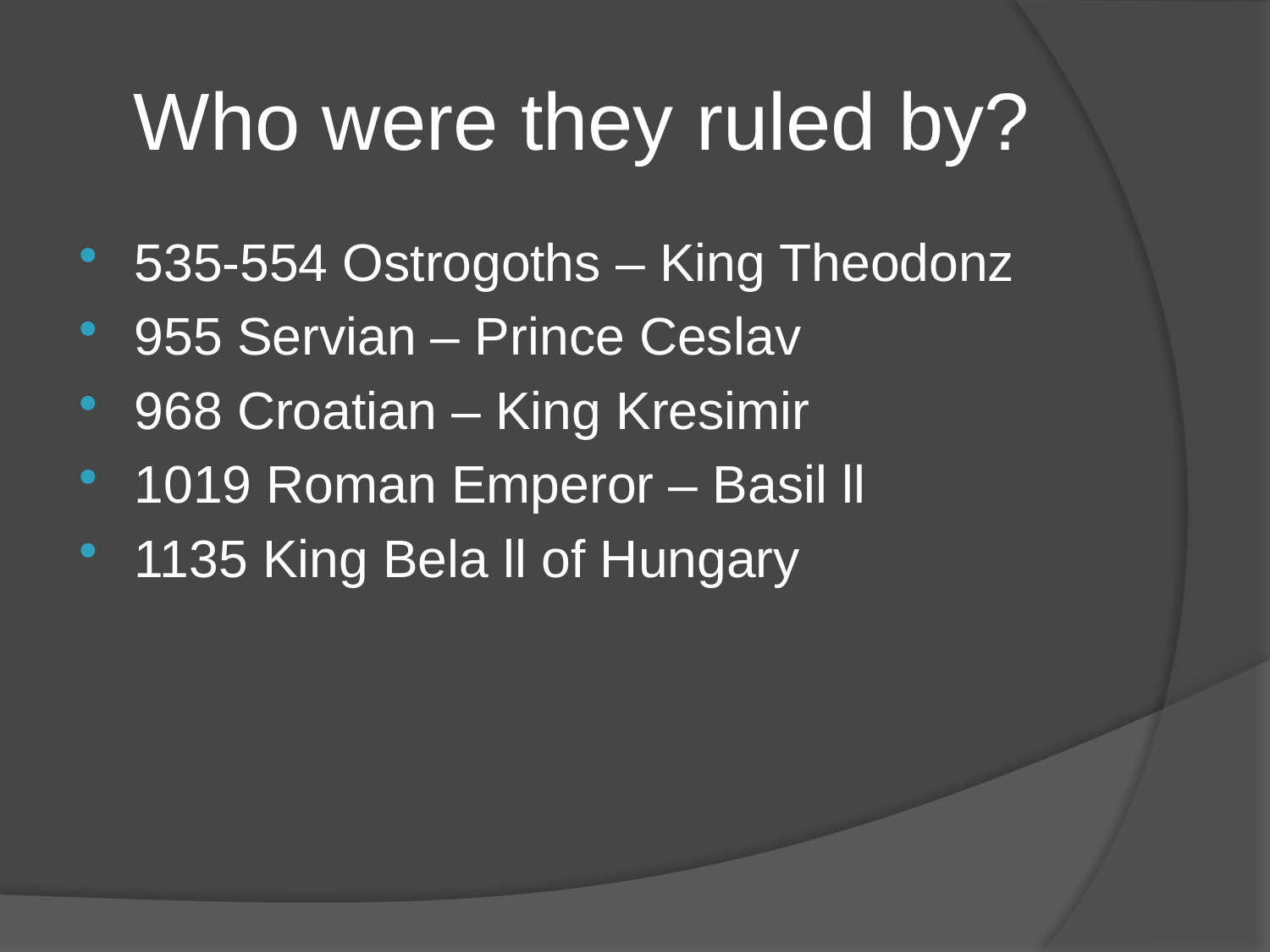

# Who were they ruled by?
535-554 Ostrogoths – King Theodonz
955 Servian – Prince Ceslav
968 Croatian – King Kresimir
1019 Roman Emperor – Basil ll
1135 King Bela ll of Hungary